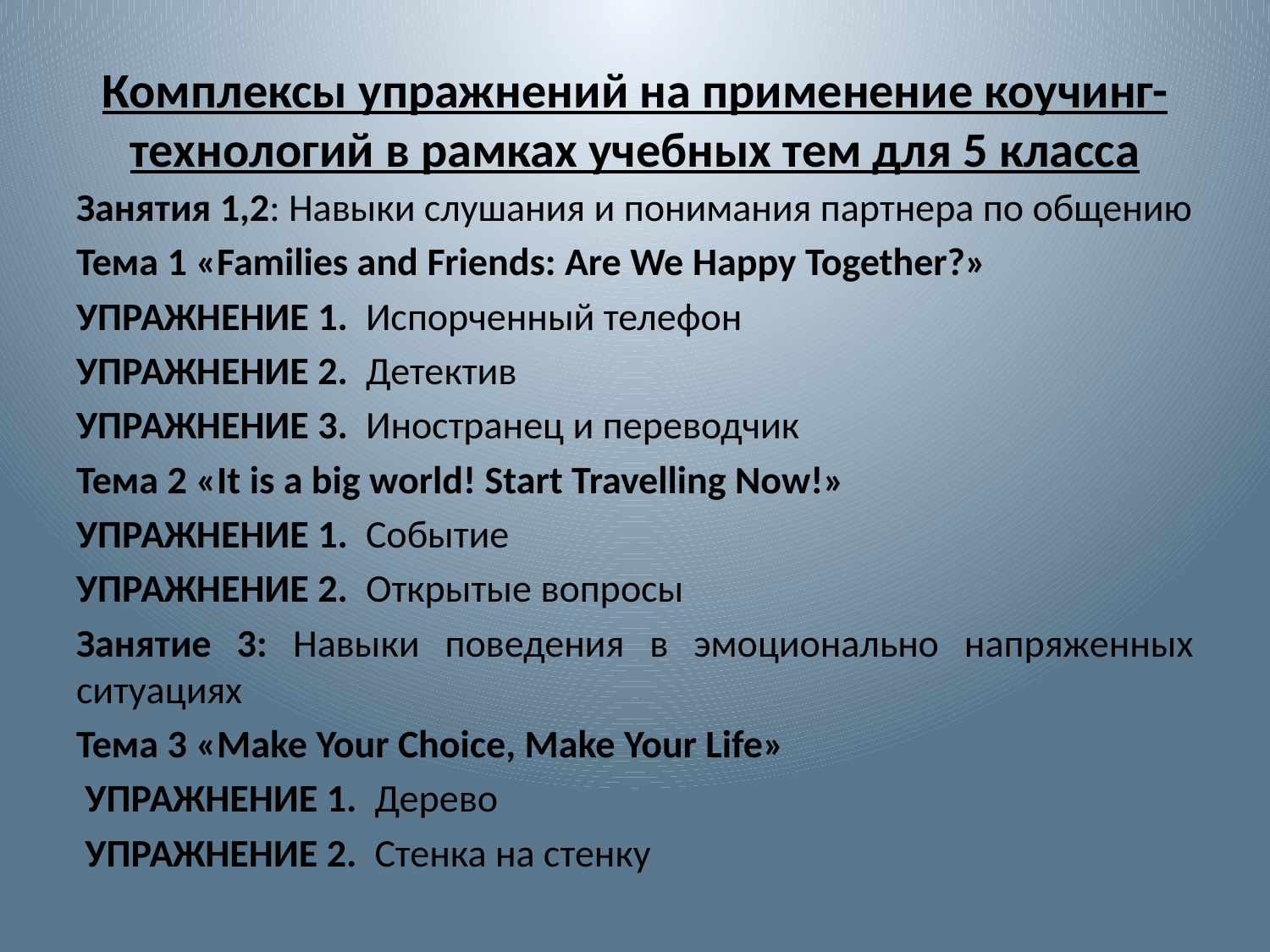

# Комплексы упражнений на применение коучинг-технологий в рамках учебных тем для 5 класса
Занятия 1,2: Навыки слушания и понимания партнера по общению
Тема 1 «Families and Friends: Are We Happy Together?»
УПРАЖНЕНИЕ 1.  Испорченный телефон
УПРАЖНЕНИЕ 2.  Детектив
УПРАЖНЕНИЕ 3.  Иностранец и переводчик
Тема 2 «It is a big world! Start Travelling Now!»
УПРАЖНЕНИЕ 1.  Событие
УПРАЖНЕНИЕ 2.  Открытые вопросы
Занятие 3: Навыки поведения в эмоционально напряженных ситуациях
Тема 3 «Make Your Choice, Make Your Life»
 УПРАЖНЕНИЕ 1.  Дерево
 УПРАЖНЕНИЕ 2.  Стенка на стенку